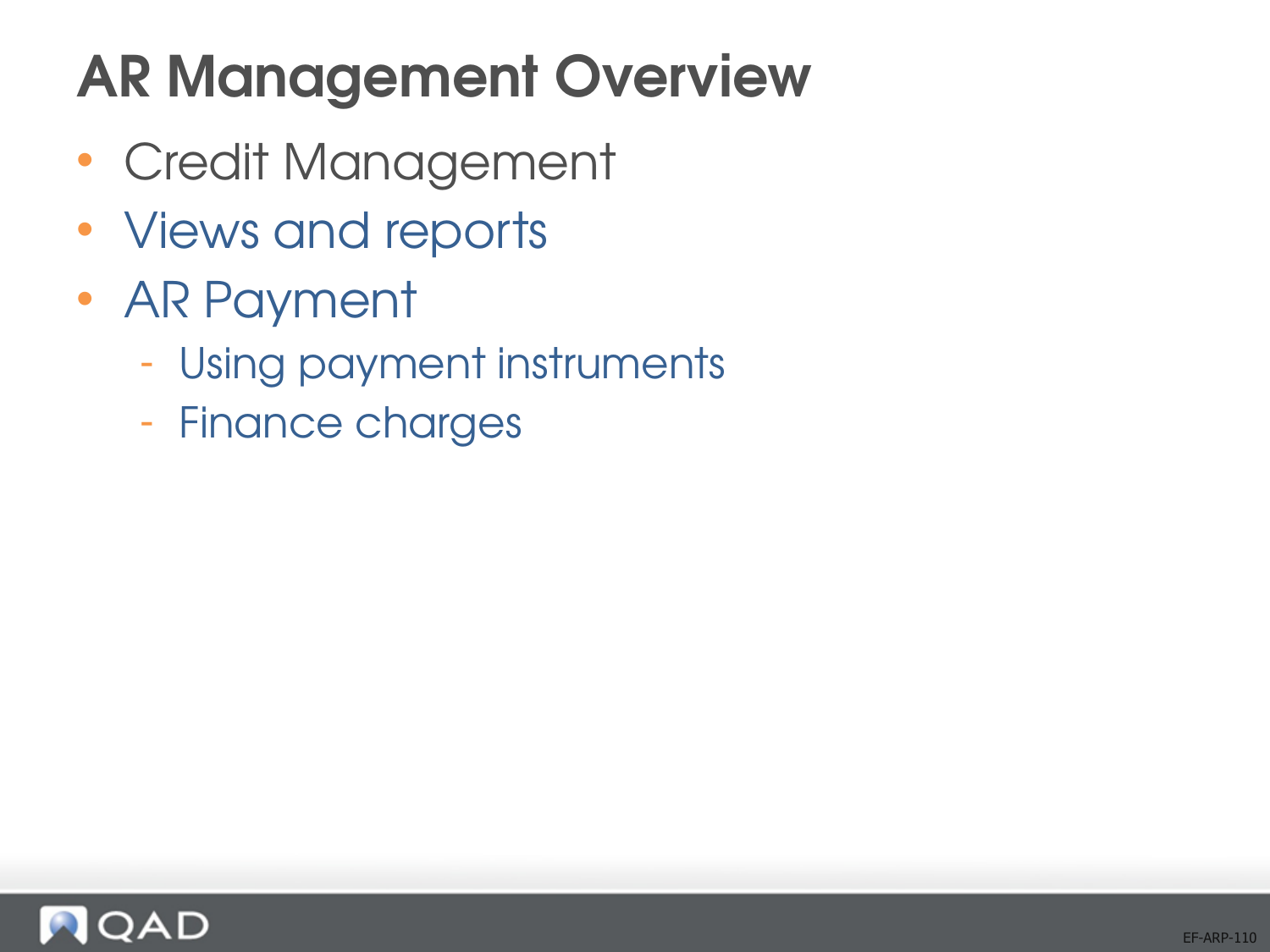

# AR Management Overview
Credit Management
Views and reports
AR Payment
Using payment instruments
Finance charges

EF-ARP-110